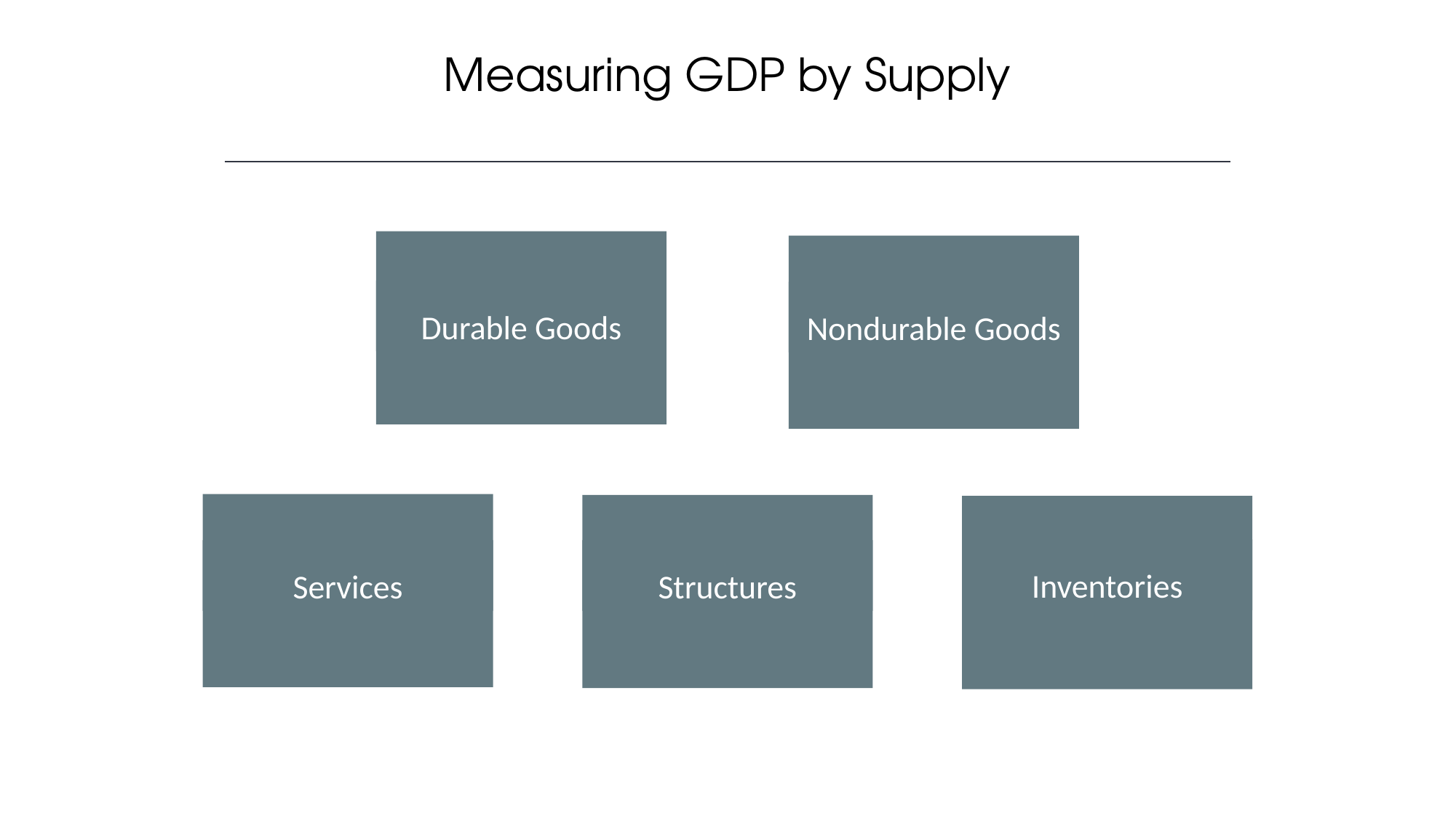

Measuring GDP by Supply

Durable Goods

Nondurable Goods

Services

Structures

Inventories